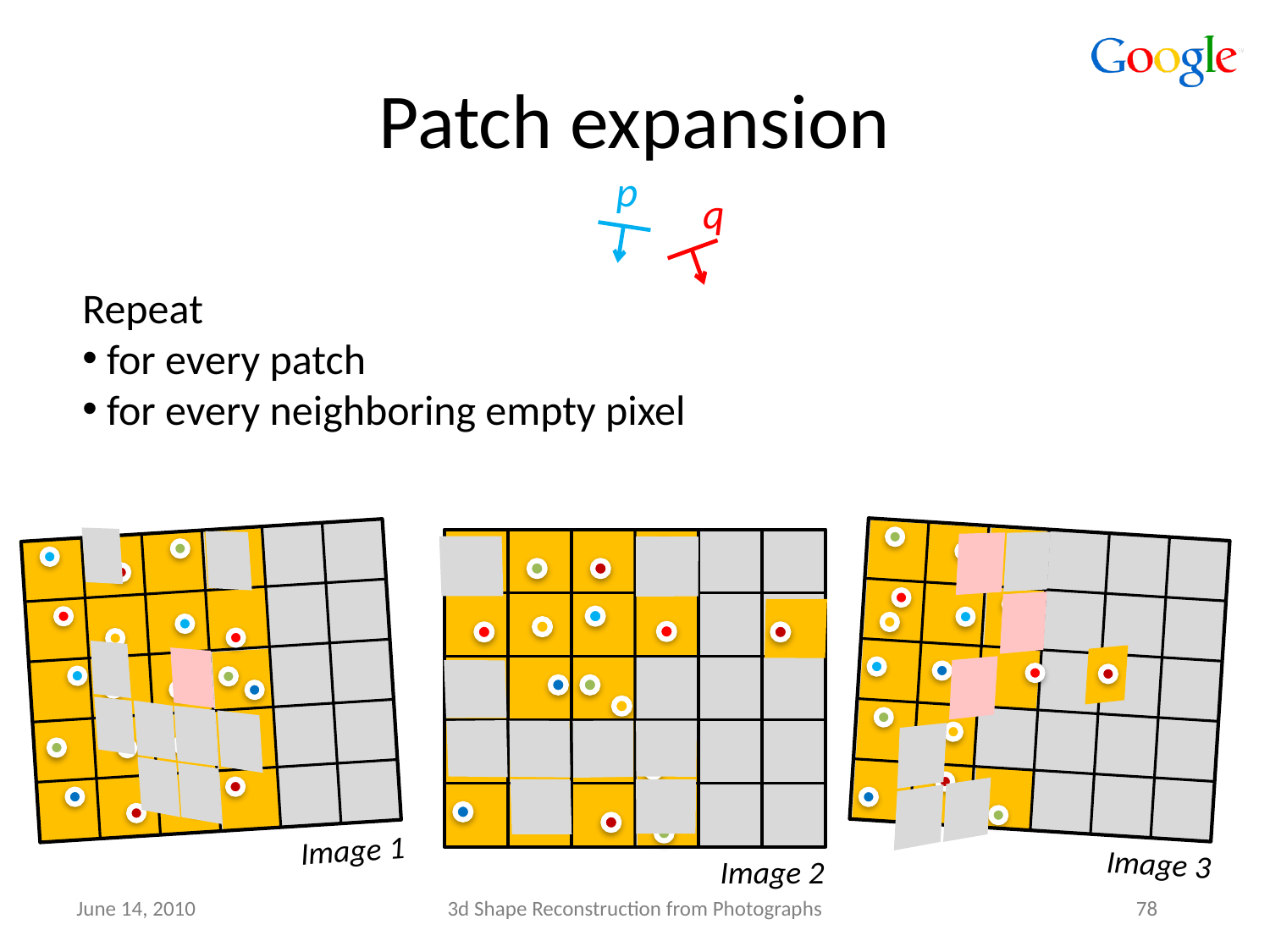

# Patch expansion
p
q
Repeat
 for every patch
 for every neighboring empty pixel

Image 1

Image 2

Image 3